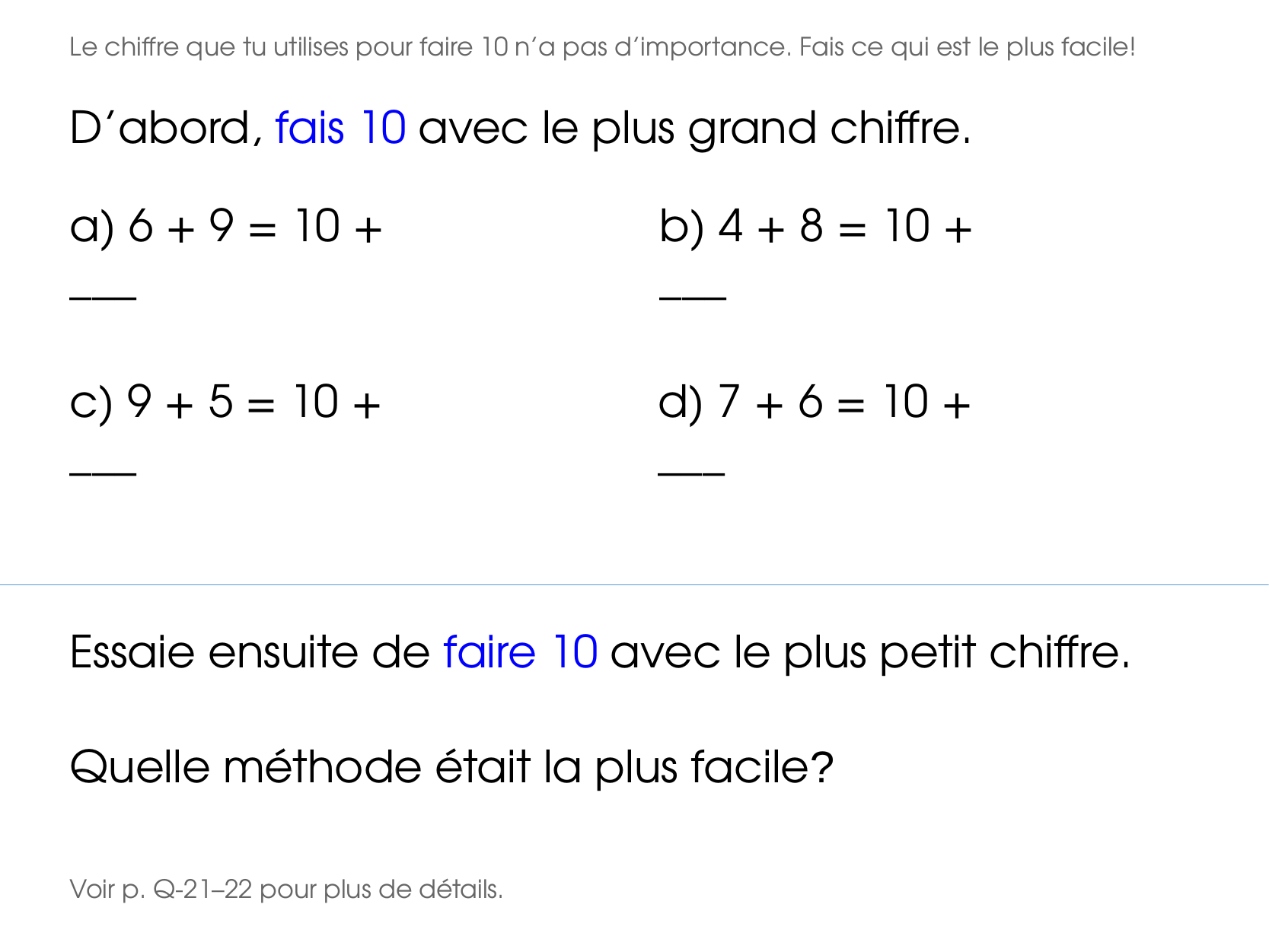

Le chiffre que tu utilises pour faire 10 n’a pas d’importance. Fais ce qui est le plus facile!
D’abord, fais 10 avec le plus grand chiffre.
a) 6 + 9 = 10 + ___
b) 4 + 8 = 10 + ___
c) 9 + 5 = 10 + ___
d) 7 + 6 = 10 + ___
Essaie ensuite de faire 10 avec le plus petit chiffre.
Quelle méthode était la plus facile?
Voir p. Q-21–22 pour plus de détails.